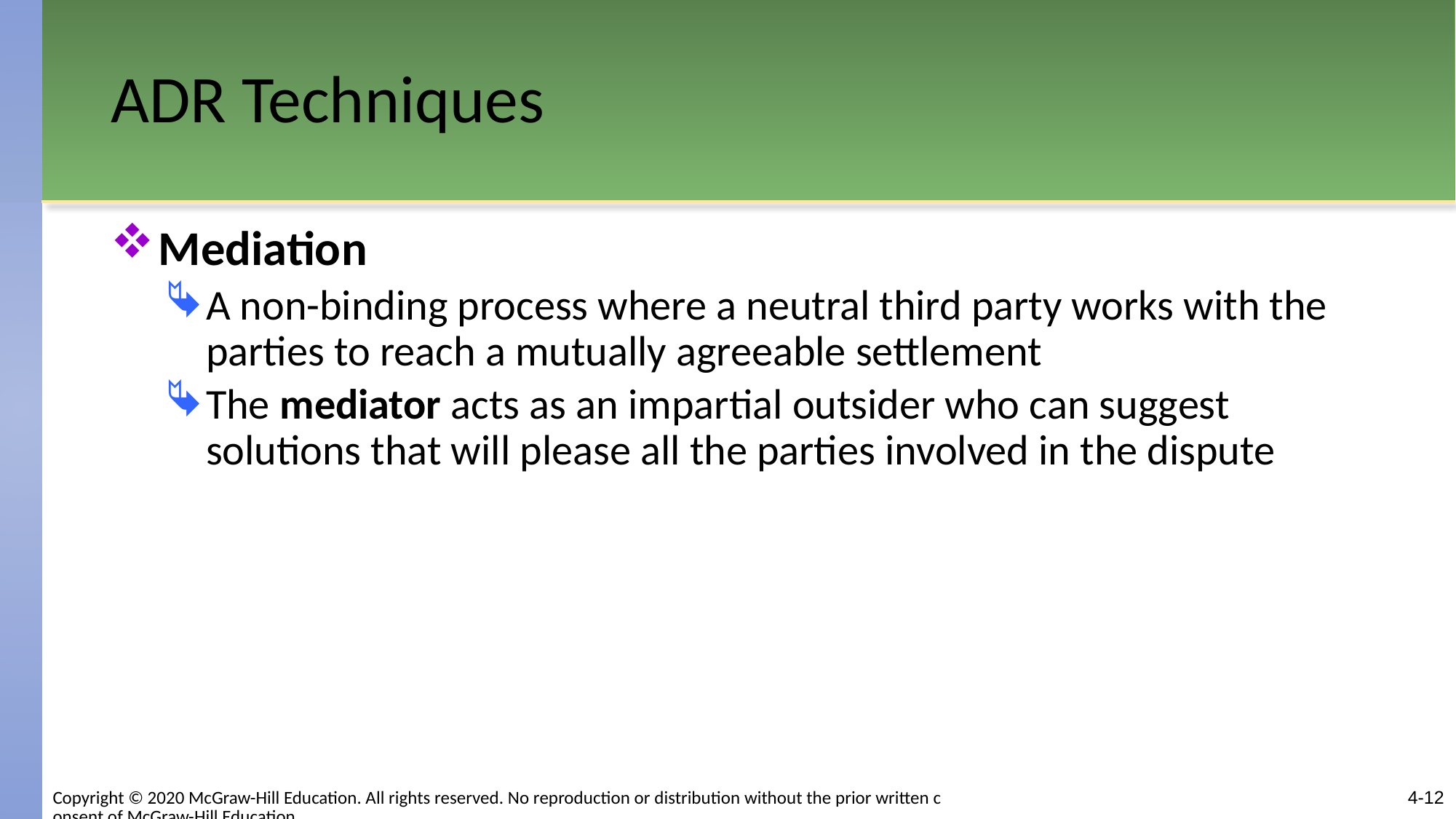

# ADR Techniques
Mediation
A non-binding process where a neutral third party works with the parties to reach a mutually agreeable settlement
The mediator acts as an impartial outsider who can suggest solutions that will please all the parties involved in the dispute
4-12
Copyright © 2020 McGraw-Hill Education. All rights reserved. No reproduction or distribution without the prior written consent of McGraw-Hill Education.